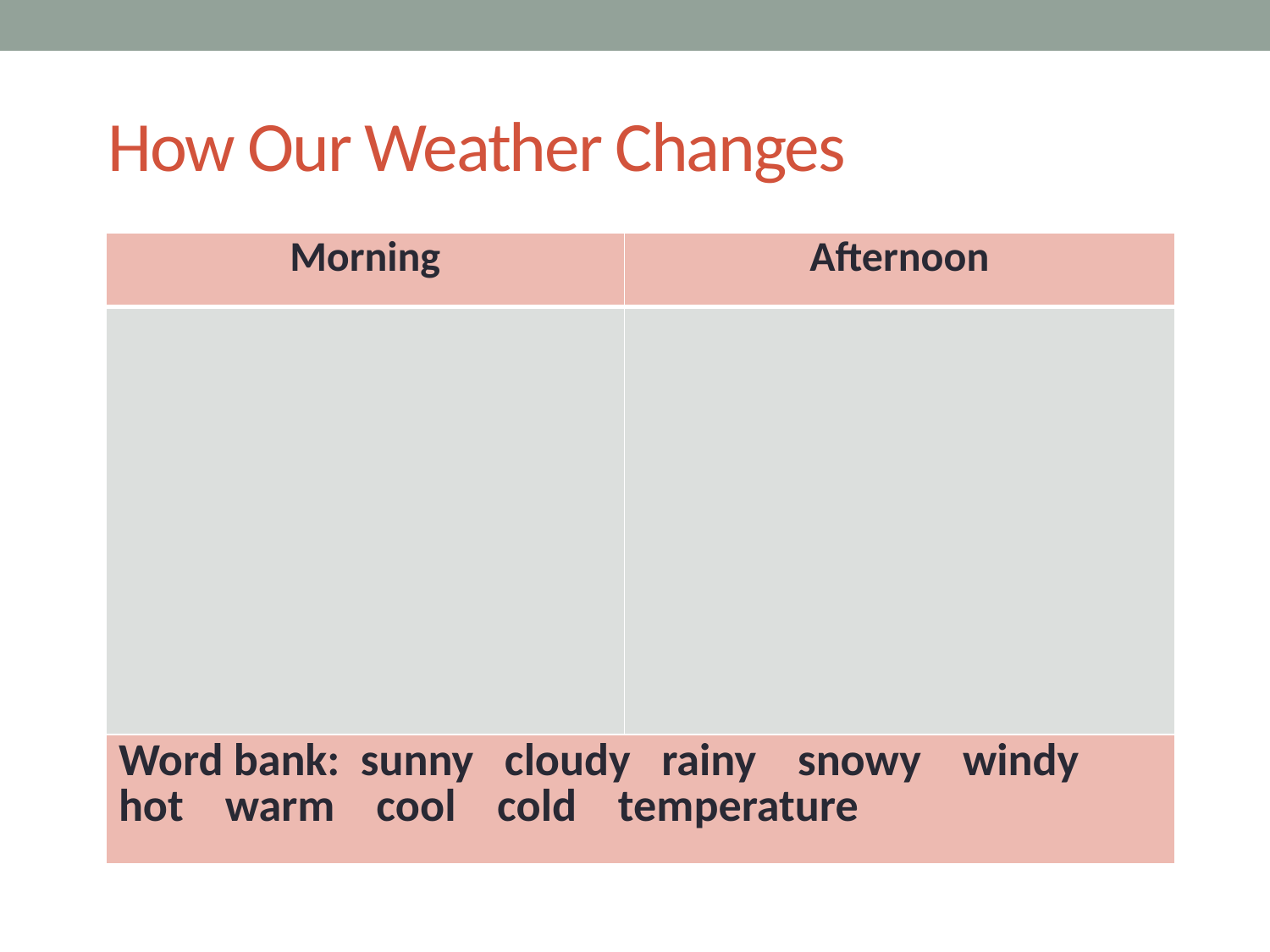

# How Our Weather Changes
| Morning | Afternoon |
| --- | --- |
|  |  |
| Word bank: sunny cloudy rainy snowy windy hot warm cool cold temperature |  |